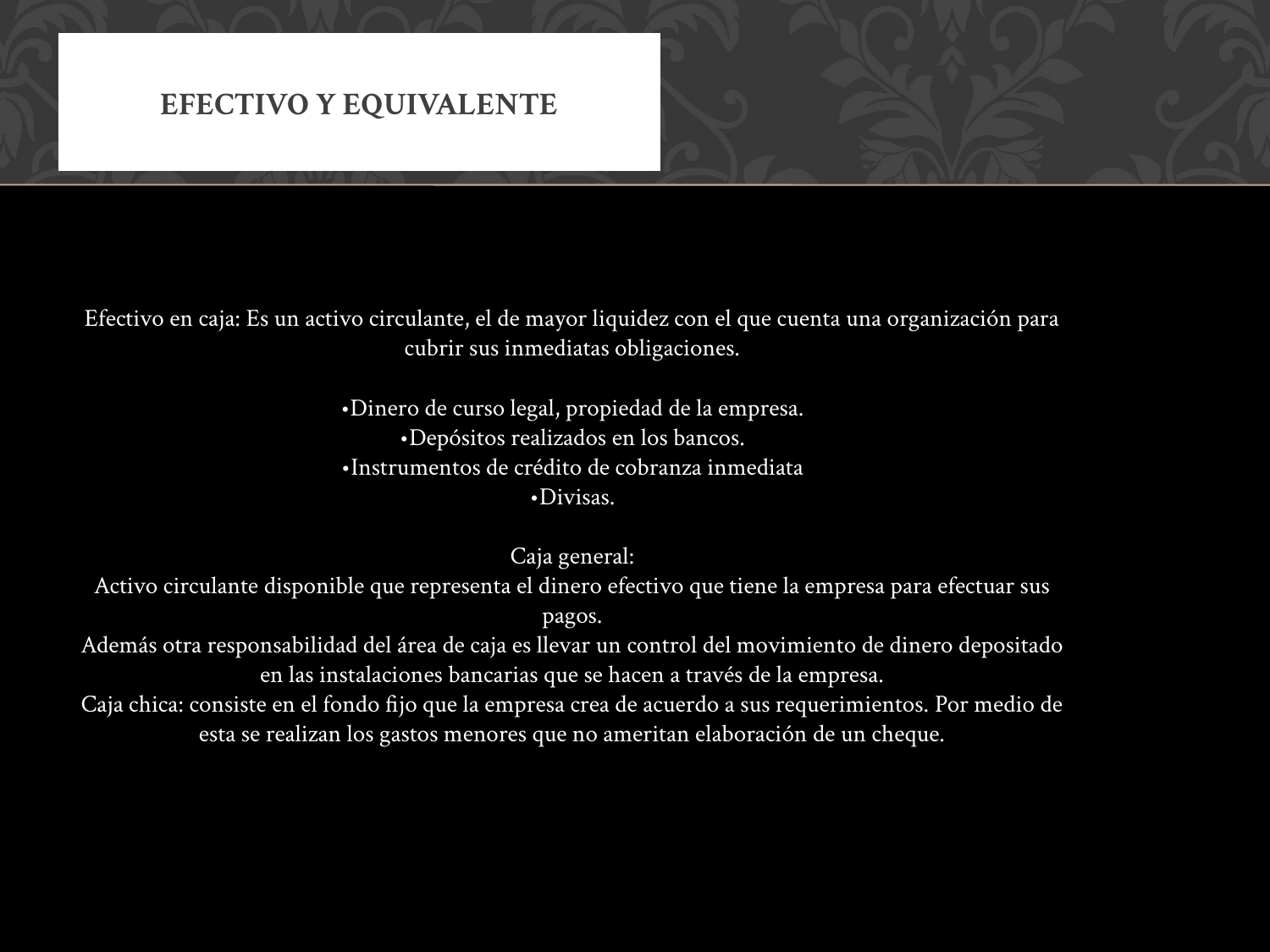

# Efectivo y equivalente
Efectivo en caja: Es un activo circulante, el de mayor liquidez con el que cuenta una organización para cubrir sus inmediatas obligaciones.

•Dinero de curso legal, propiedad de la empresa.
•Depósitos realizados en los bancos.
•Instrumentos de crédito de cobranza inmediata
•Divisas.

Caja general:
Activo circulante disponible que representa el dinero efectivo que tiene la empresa para efectuar sus pagos.
Además otra responsabilidad del área de caja es llevar un control del movimiento de dinero depositado en las instalaciones bancarias que se hacen a través de la empresa.
Caja chica: consiste en el fondo fijo que la empresa crea de acuerdo a sus requerimientos. Por medio de esta se realizan los gastos menores que no ameritan elaboración de un cheque.